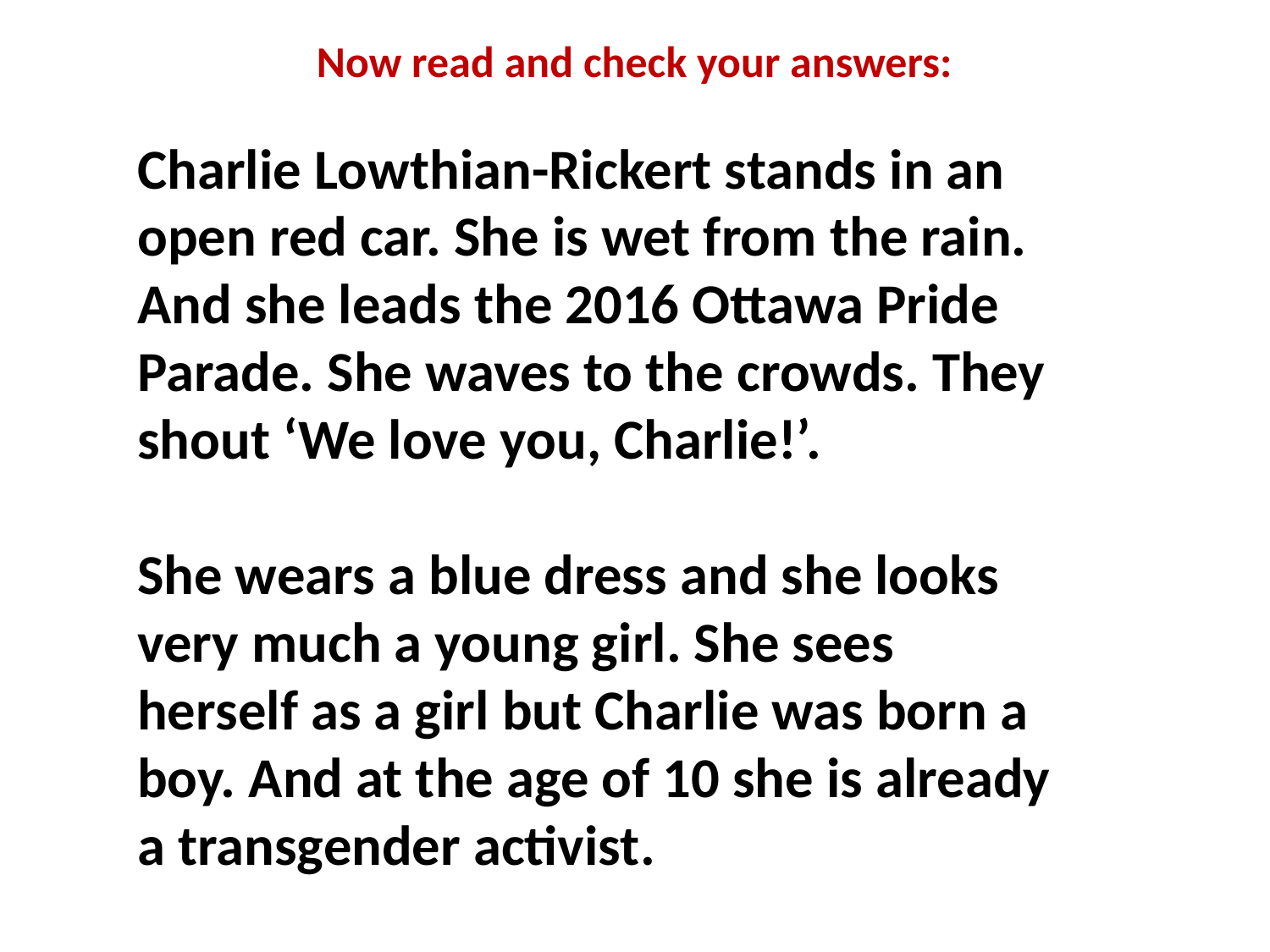

# Now read and check your answers:
Charlie Lowthian-Rickert stands in an open red car. She is wet from the rain. And she leads the 2016 Ottawa Pride Parade. She waves to the crowds. They shout ‘We love you, Charlie!’.

She wears a blue dress and she looks very much a young girl. She sees herself as a girl but Charlie was born a boy. And at the age of 10 she is already a transgender activist.